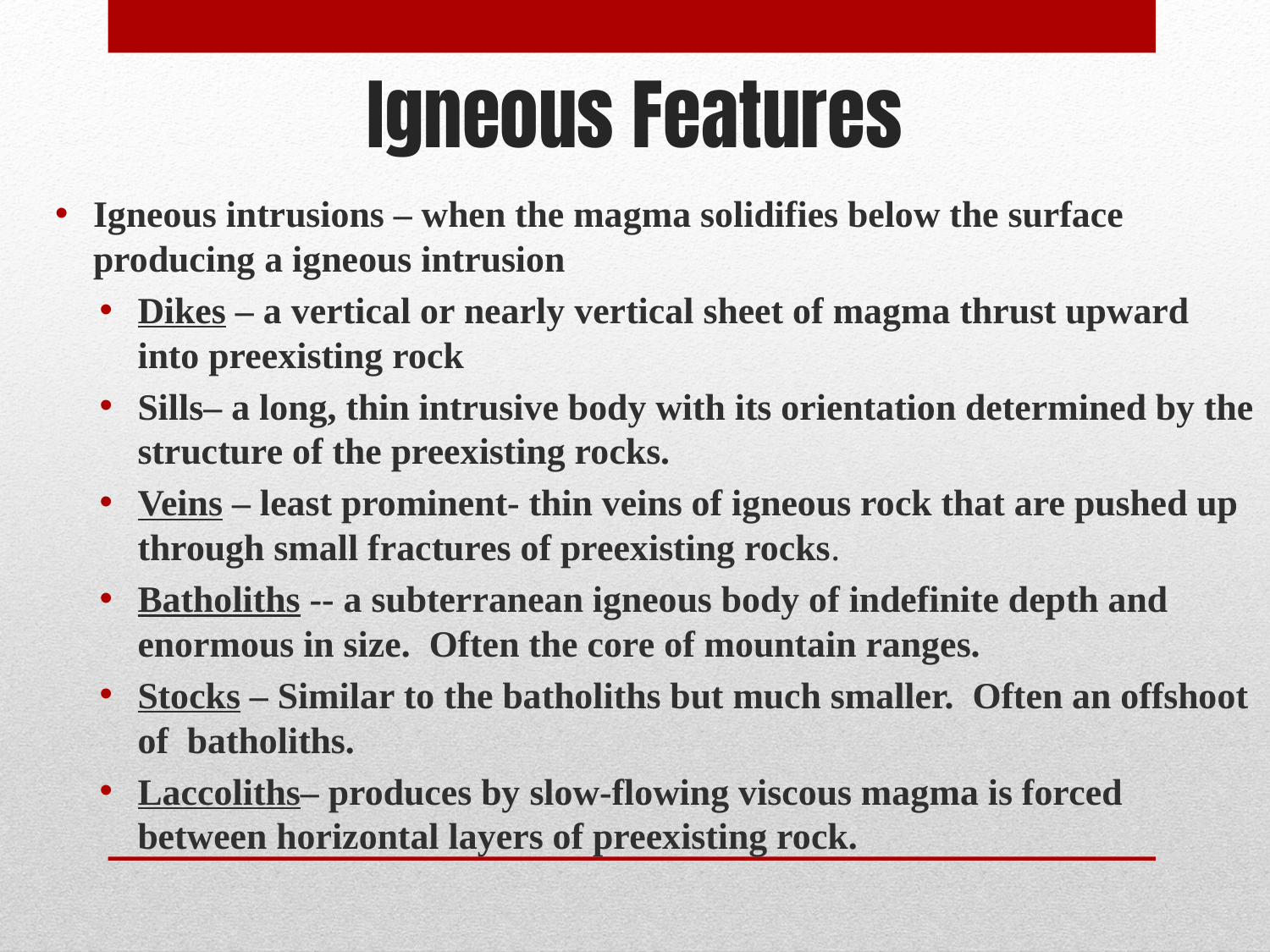

# Igneous Features
Igneous intrusions – when the magma solidifies below the surface producing a igneous intrusion
Dikes – a vertical or nearly vertical sheet of magma thrust upward into preexisting rock
Sills– a long, thin intrusive body with its orientation determined by the structure of the preexisting rocks.
Veins – least prominent- thin veins of igneous rock that are pushed up through small fractures of preexisting rocks.
Batholiths -- a subterranean igneous body of indefinite depth and enormous in size.  Often the core of mountain ranges.
Stocks – Similar to the batholiths but much smaller.  Often an offshoot of  batholiths.
Laccoliths– produces by slow-flowing viscous magma is forced between horizontal layers of preexisting rock.